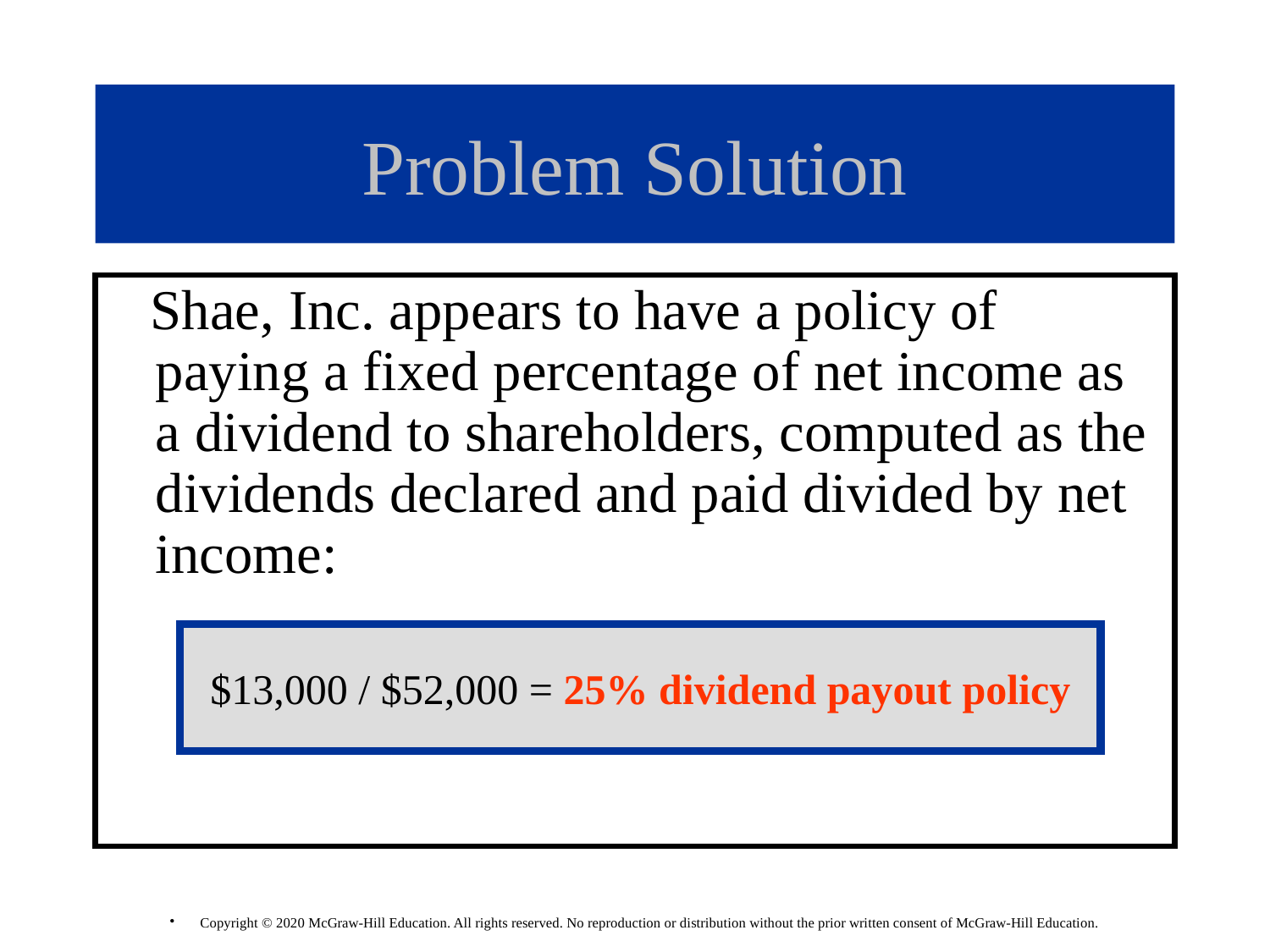

# Problem Solution
   Shae, Inc. appears to have a policy of paying a fixed percentage of net income as  a dividend to shareholders, computed as the dividends declared and paid divided by net income:

$13,000 / $52,000 = 25% dividend payout policy